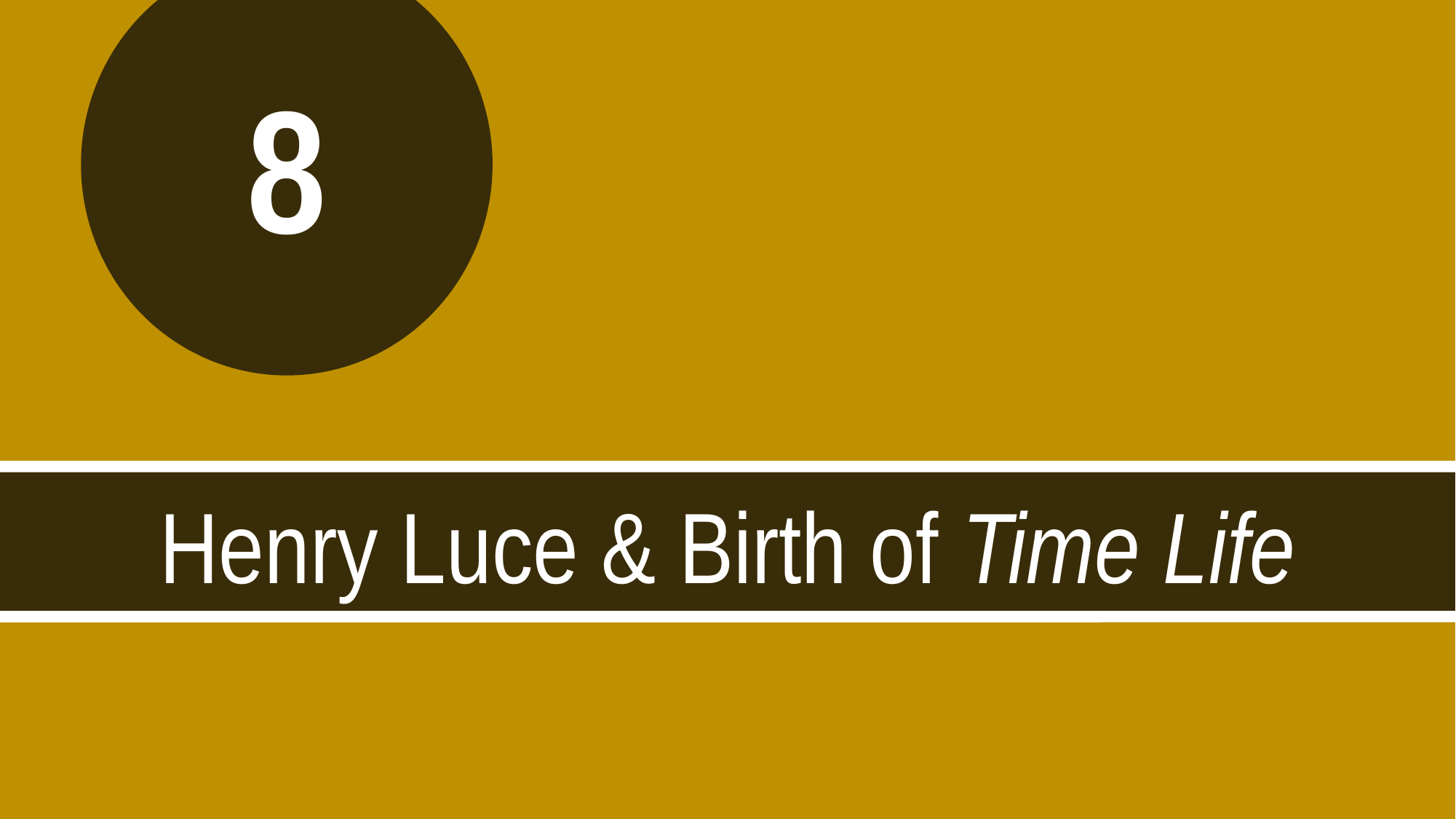

8

Henry Luce & Birth of Time Life